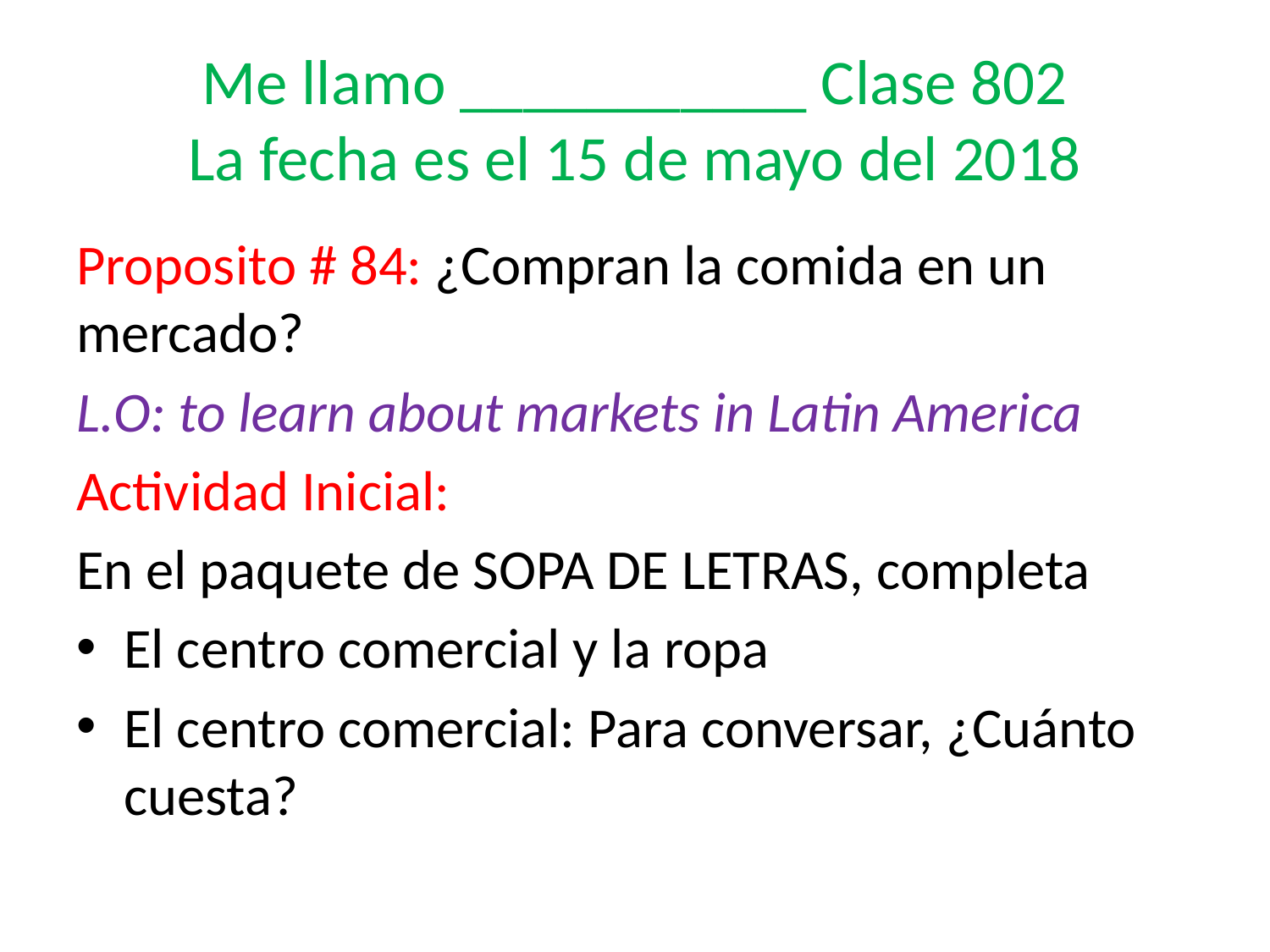

# Me llamo ___________ Clase 802 La fecha es el 15 de mayo del 2018
Proposito # 84: ¿Compran la comida en un mercado?
L.O: to learn about markets in Latin America
Actividad Inicial:
En el paquete de SOPA DE LETRAS, completa
El centro comercial y la ropa
El centro comercial: Para conversar, ¿Cuánto cuesta?